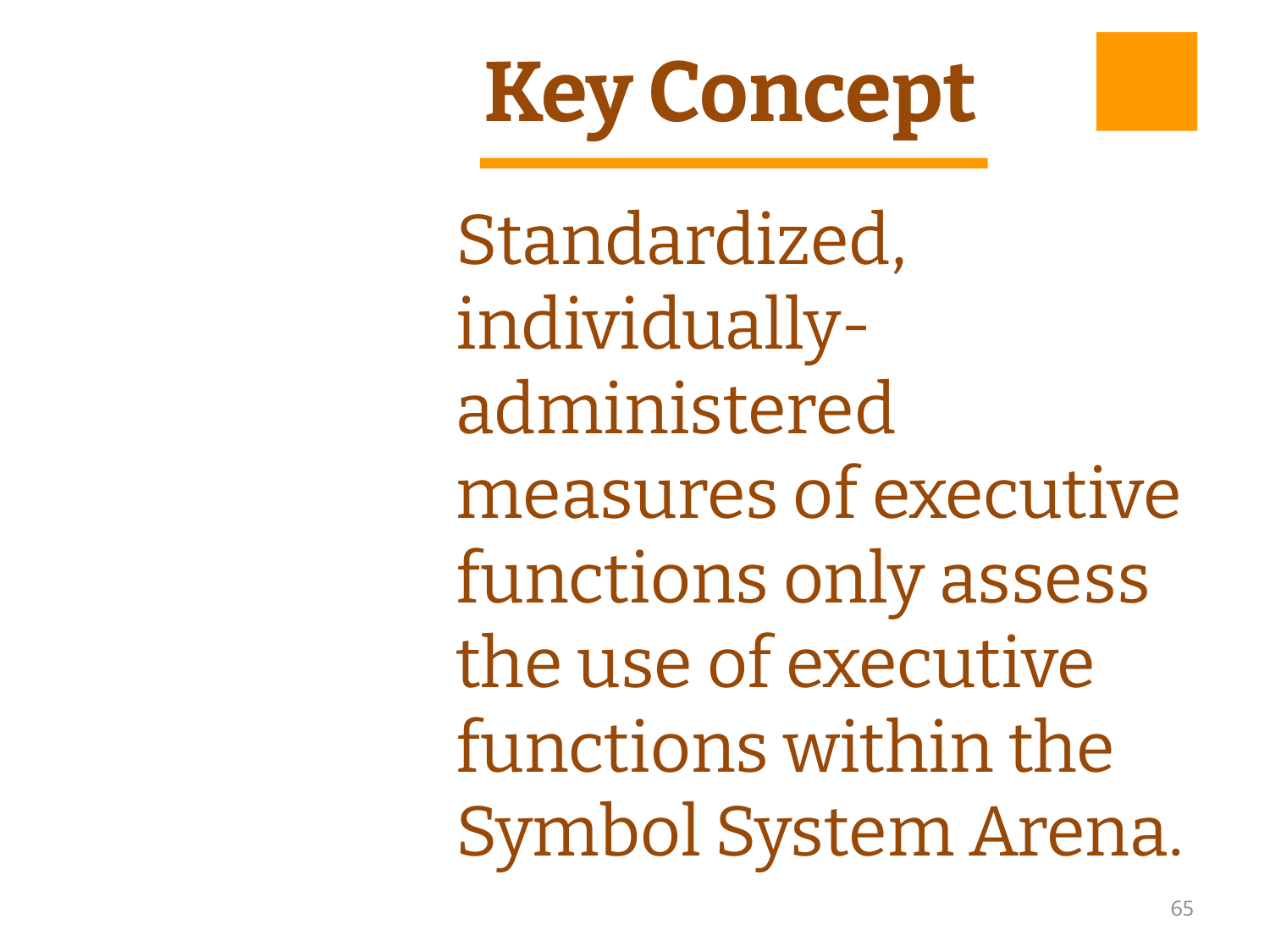

Key Concept

Standardized, individually-administered measures of executive functions only assess the use of executive functions within the Symbol System Arena.
65